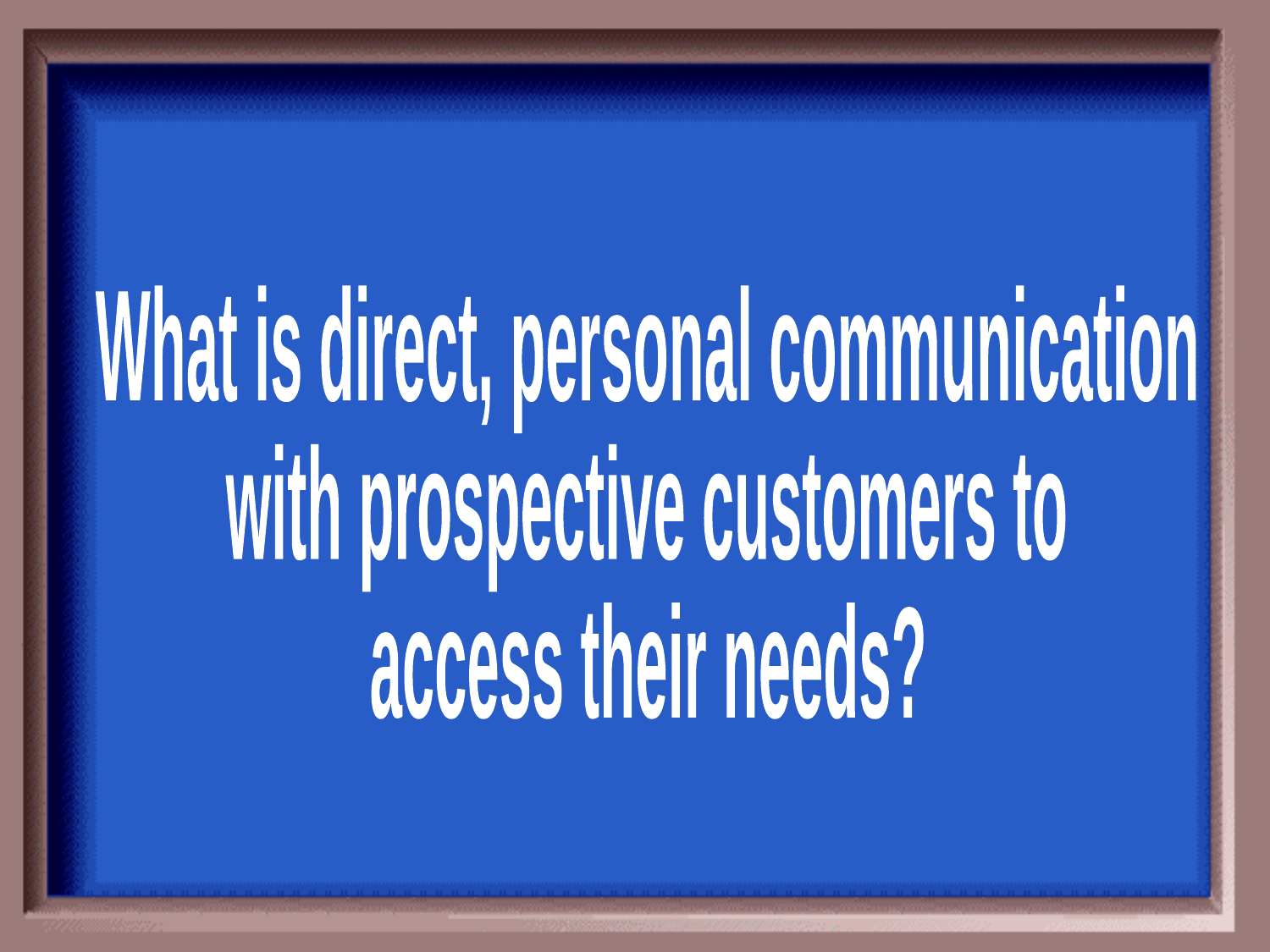

What is direct, personal communication
with prospective customers to
access their needs?